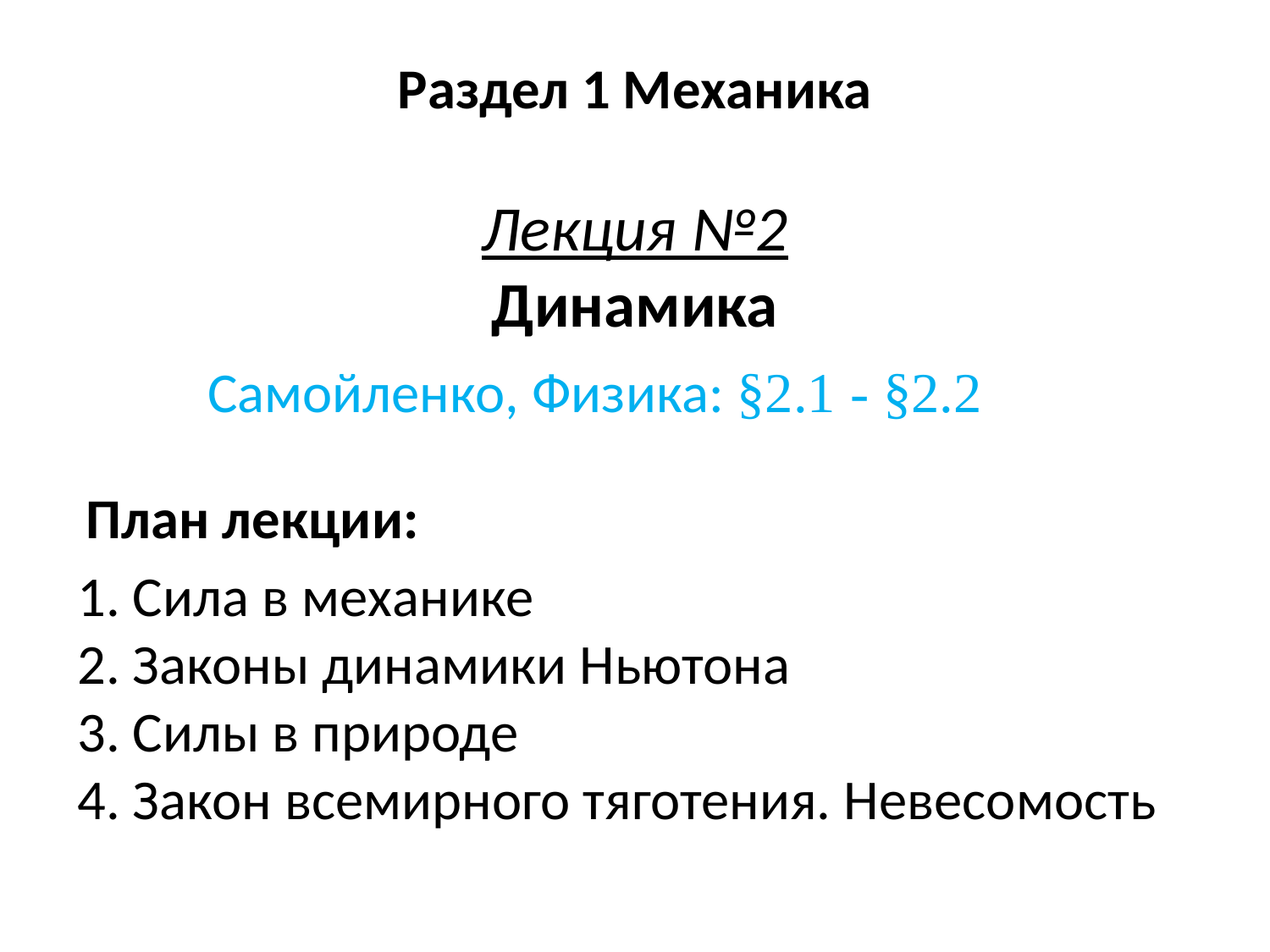

Раздел 1 Механика

Лекция №2
Динамика
Самойленко, Физика: §2.1 - §2.2
План лекции:
1. Сила в механике
2. Законы динамики Ньютона
3. Силы в природе
4. Закон всемирного тяготения. Невесомость